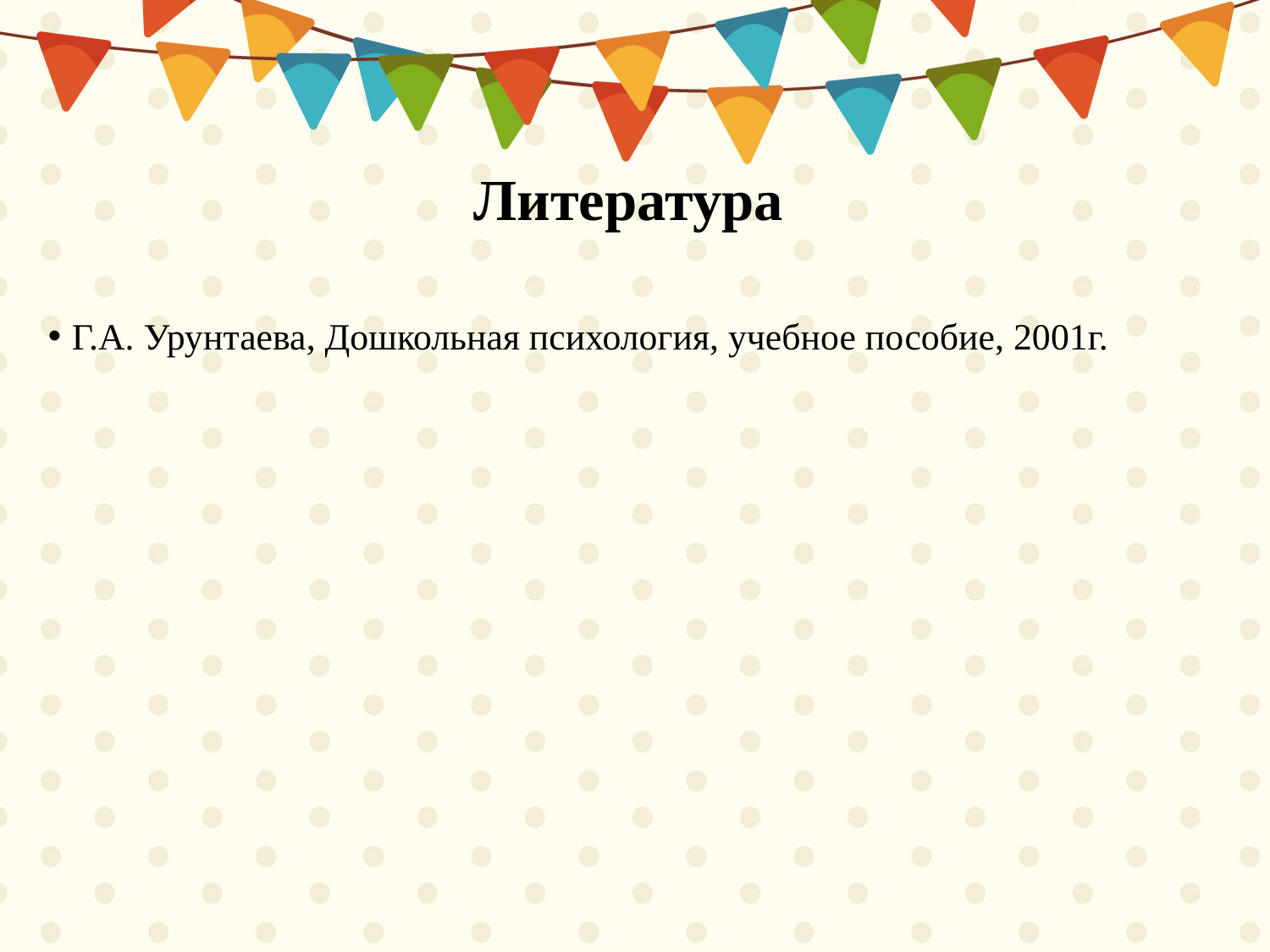

# Литература
Г.А. Урунтаева, Дошкольная психология, учебное пособие, 2001г.